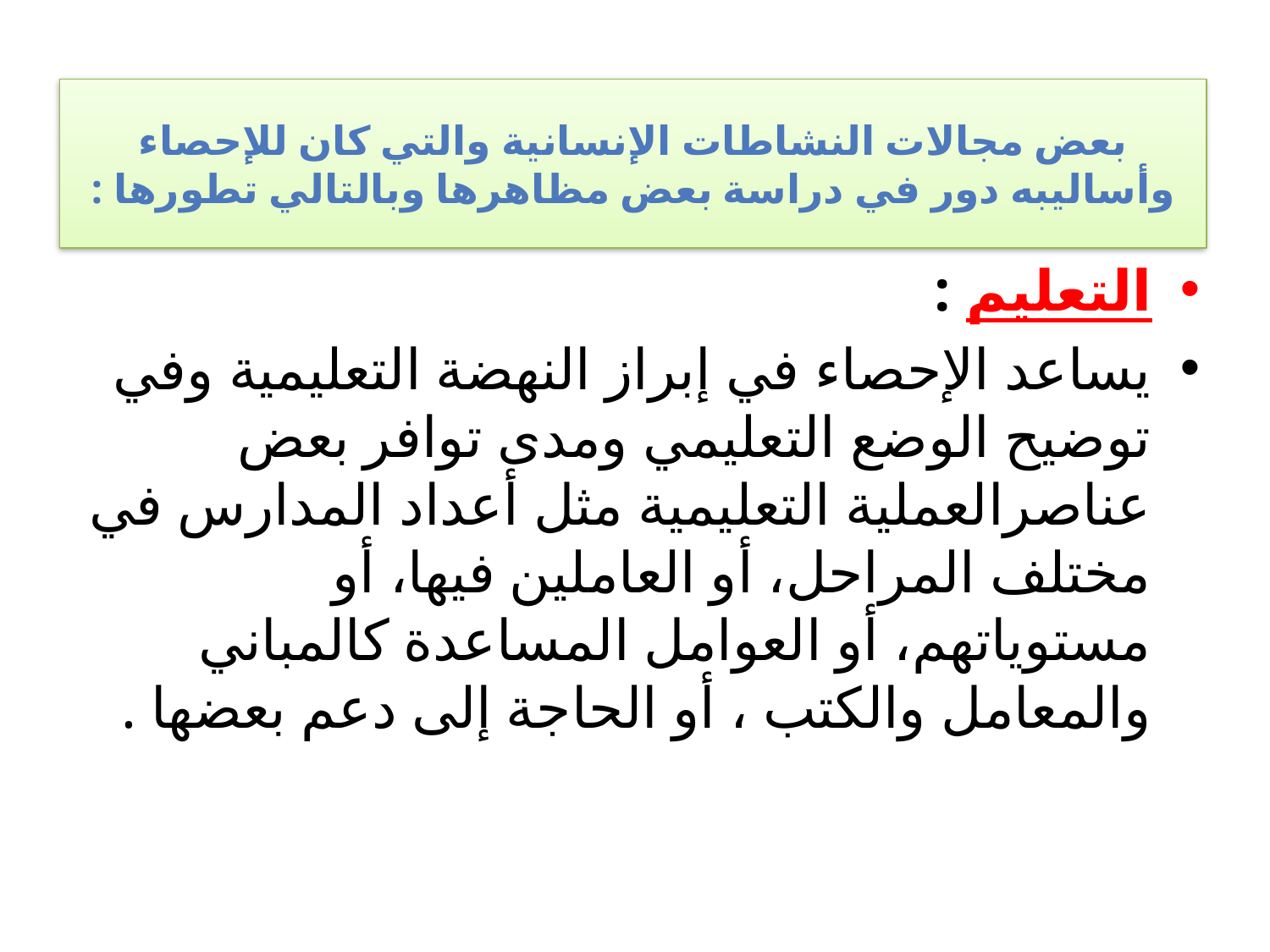

# بعض مجالات النشاطات الإنسانية والتي كان للإحصاء وأساليبه دور في دراسة بعض مظاهرها وبالتالي تطورها :
التعليم :
يساعد الإحصاء في إبراز النهضة التعليمية وفي توضيح الوضع التعليمي ومدى توافر بعض عناصرالعملية التعليمية مثل أعداد المدارس في مختلف المراحل، أو العاملين فيها، أو مستوياتهم، أو العوامل المساعدة كالمباني والمعامل والكتب ، أو الحاجة إلى دعم بعضها .